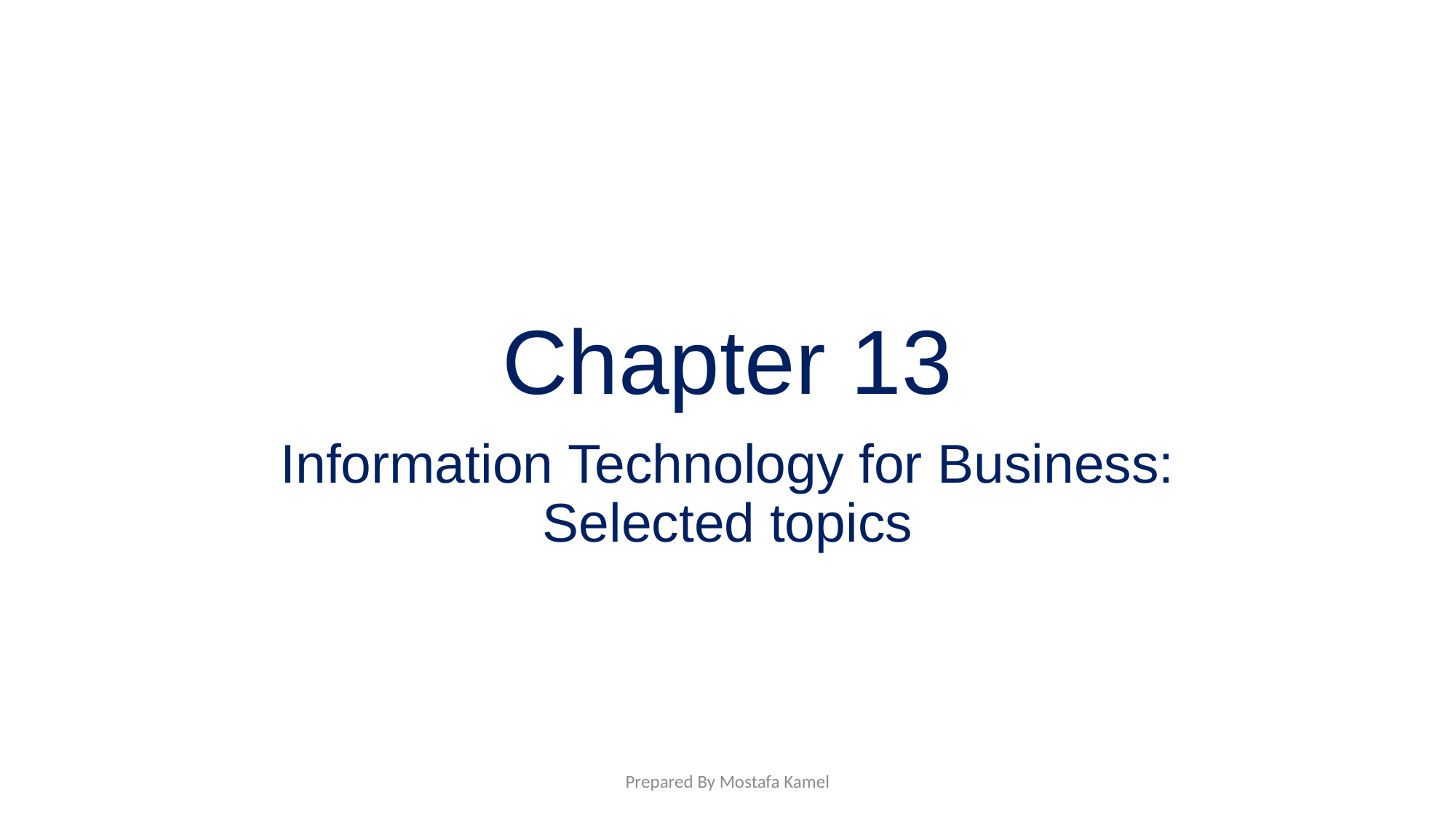

# Chapter 13
Information Technology for Business: Selected topics
Prepared By Mostafa Kamel